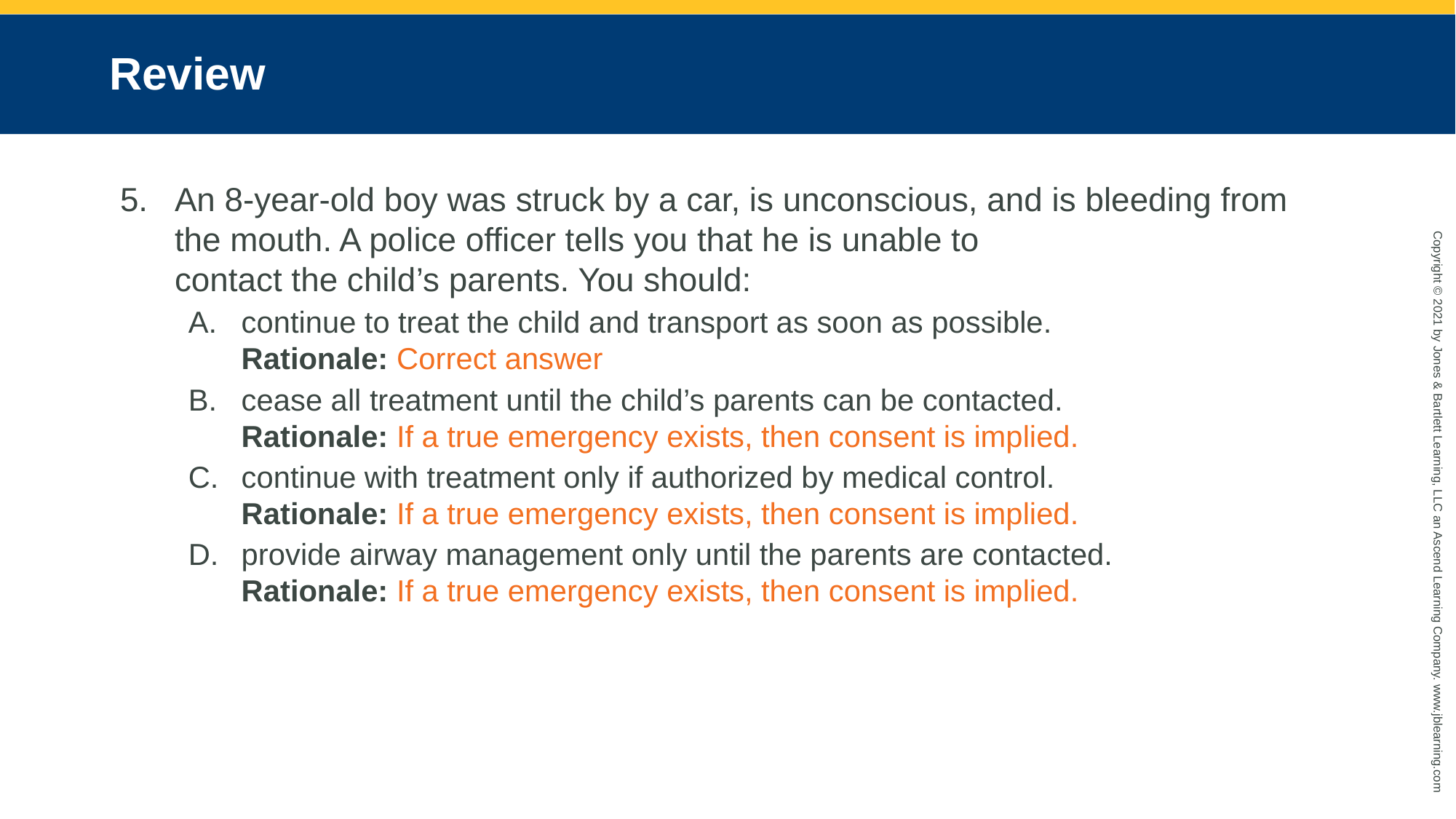

# Review
An 8-year-old boy was struck by a car, is unconscious, and is bleeding from the mouth. A police officer tells you that he is unable to
contact the child’s parents. You should:
continue to treat the child and transport as soon as possible.
Rationale: Correct answer
cease all treatment until the child’s parents can be contacted.
Rationale: If a true emergency exists, then consent is implied.
continue with treatment only if authorized by medical control.
Rationale: If a true emergency exists, then consent is implied.
provide airway management only until the parents are contacted.
Rationale: If a true emergency exists, then consent is implied.